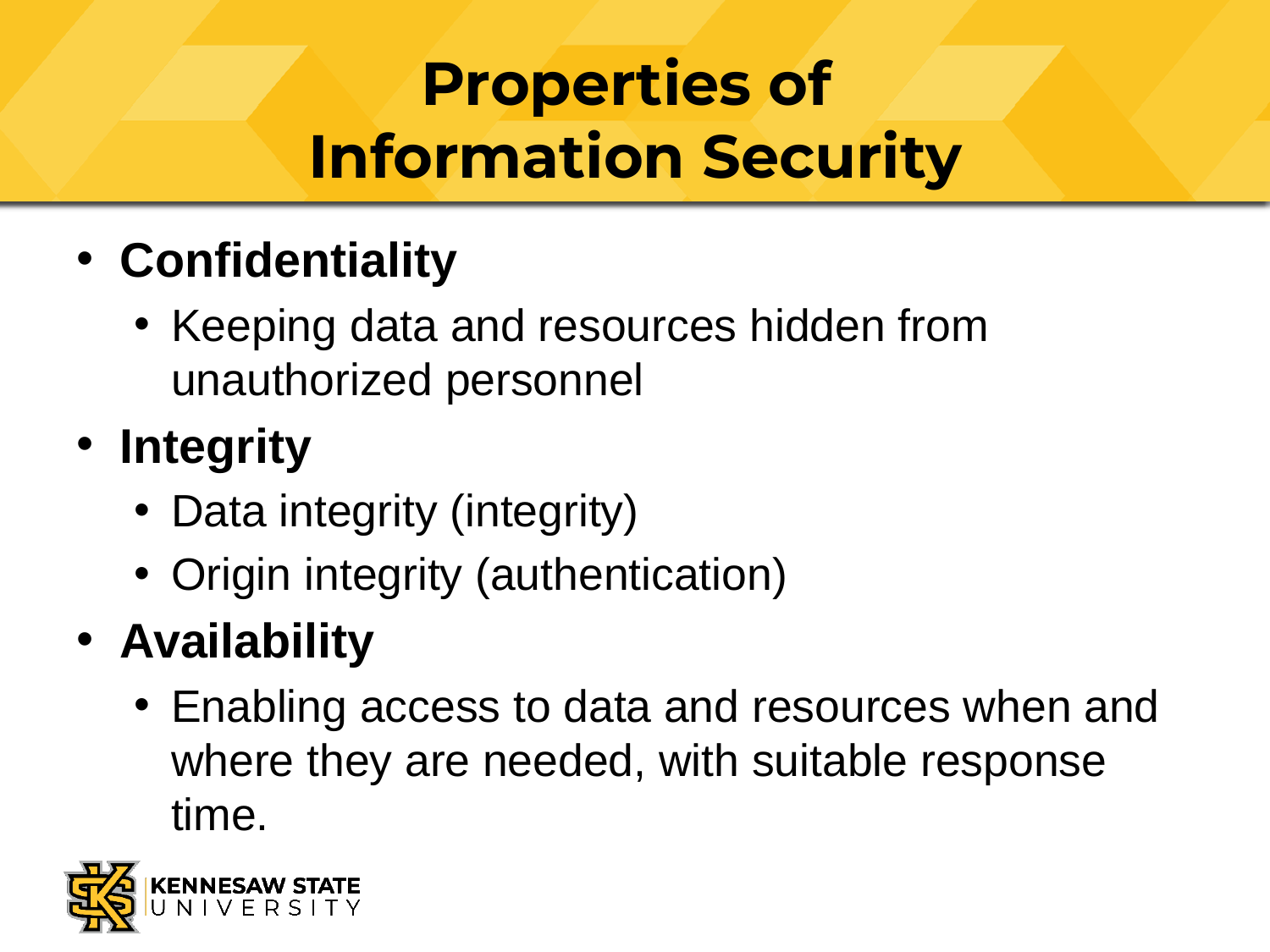

# Properties of Information Security
Confidentiality
Keeping data and resources hidden from unauthorized personnel
Integrity
Data integrity (integrity)
Origin integrity (authentication)
Availability
Enabling access to data and resources when and where they are needed, with suitable response time.